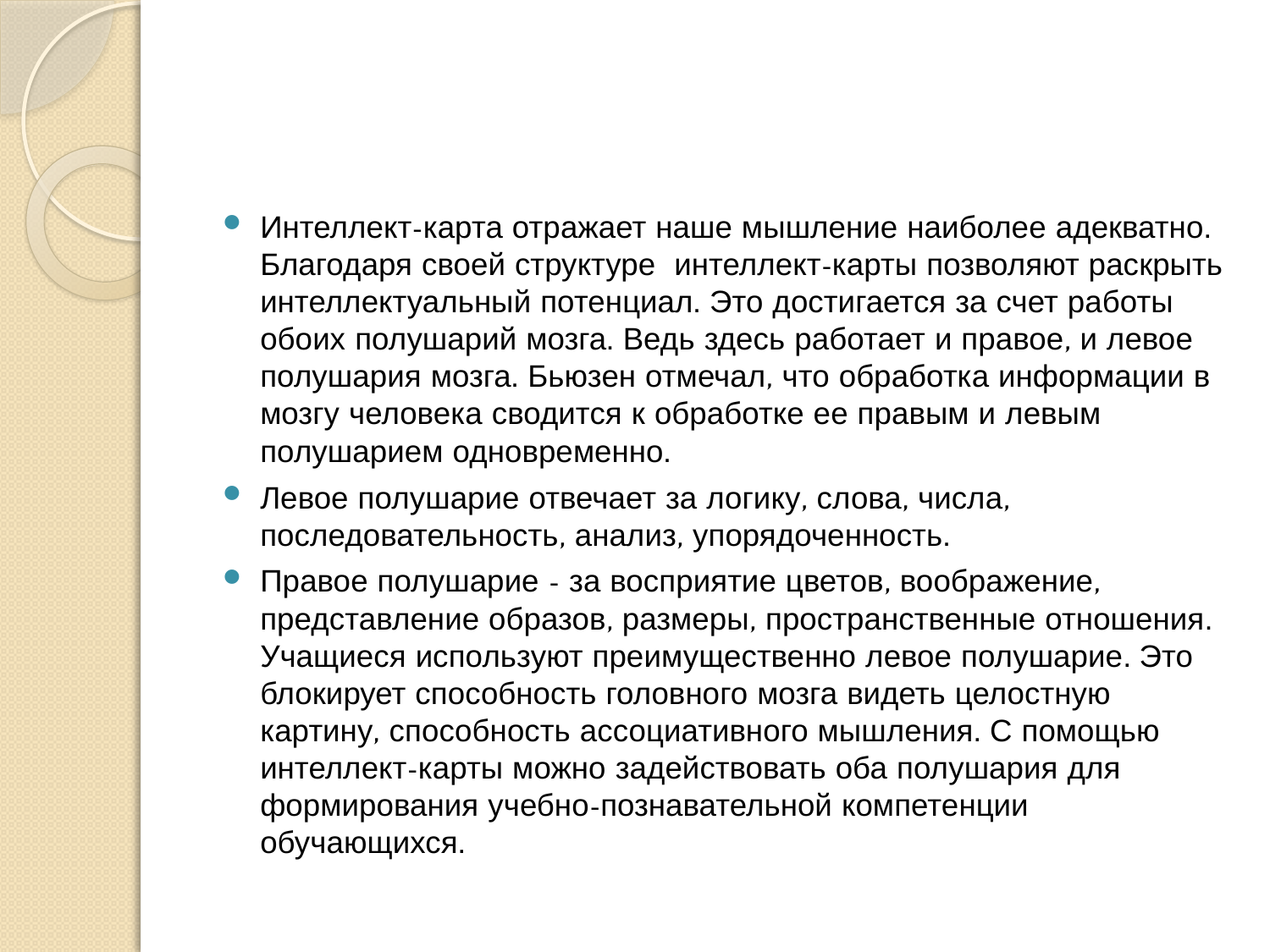

#
Интеллект-карта отражает наше мышление наиболее адекватно. Благодаря своей структуре  интеллект-карты позволяют раскрыть интеллектуальный потенциал. Это достигается за счет работы обоих полушарий мозга. Ведь здесь работает и правое, и левое полушария мозга. Бьюзен отмечал, что обработка информации в мозгу человека сводится к обработке ее правым и левым полушарием одновременно.
Левое полушарие отвечает за логику, слова, числа, последовательность, анализ, упорядоченность.
Правое полушарие - за восприятие цветов, воображение, представление образов, размеры, пространственные отношения. Учащиеся используют преимущественно левое полушарие. Это блокирует способность головного мозга видеть целостную картину, способность ассоциативного мышления. С помощью интеллект-карты можно задействовать оба полушария для формирования учебно-познавательной компетенции обучающихся.